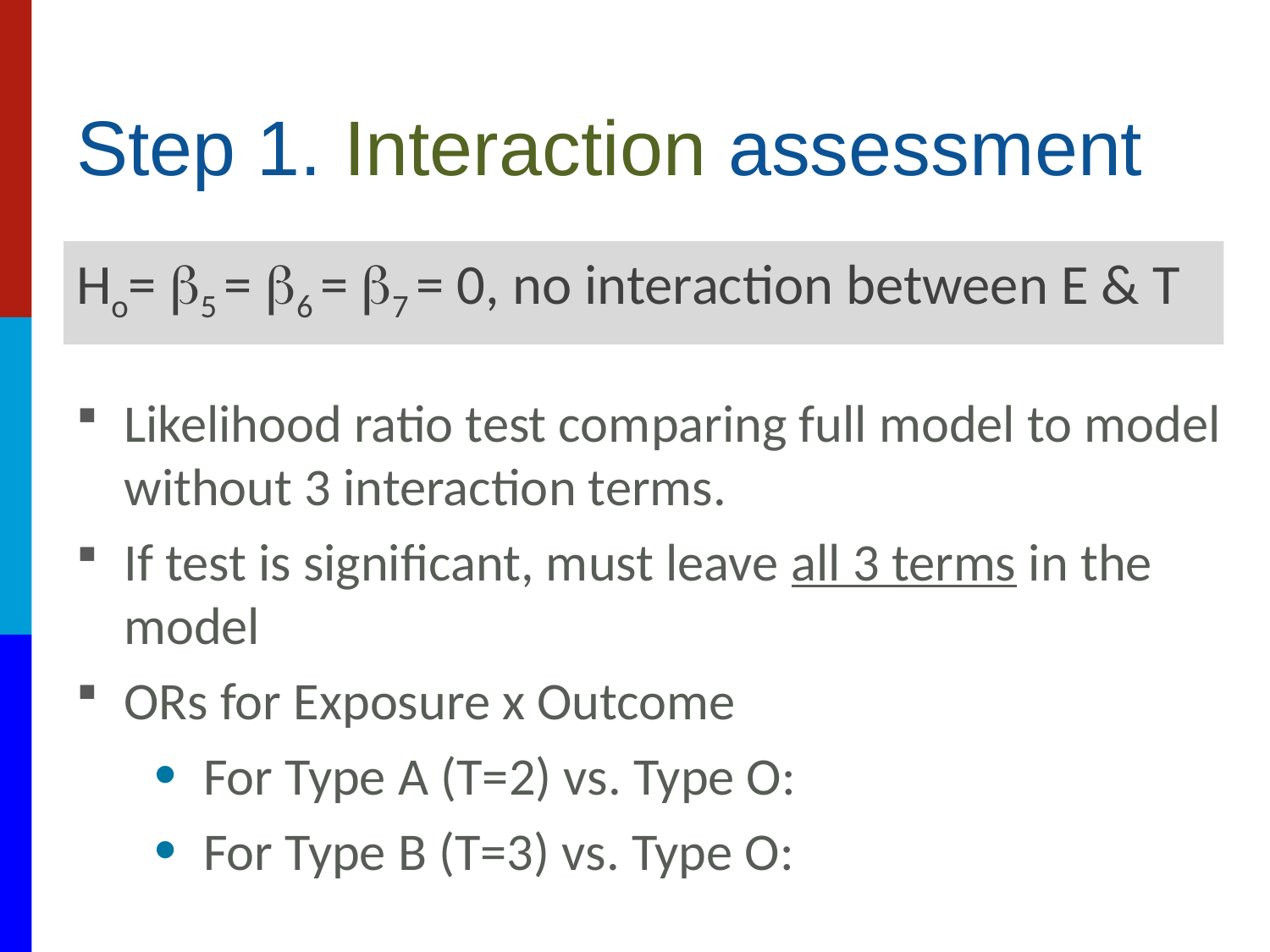

# Step 1. Interaction assessment
Ho= β5 = β6 = β7 = 0, no interaction between E & T

Likelihood ratio test comparing full model to model without 3 interaction terms.
If test is significant, must leave all 3 terms in the model
ORs for Exposure x Outcome
For Type A (T=2) vs. Type O:
For Type B (T=3) vs. Type O: